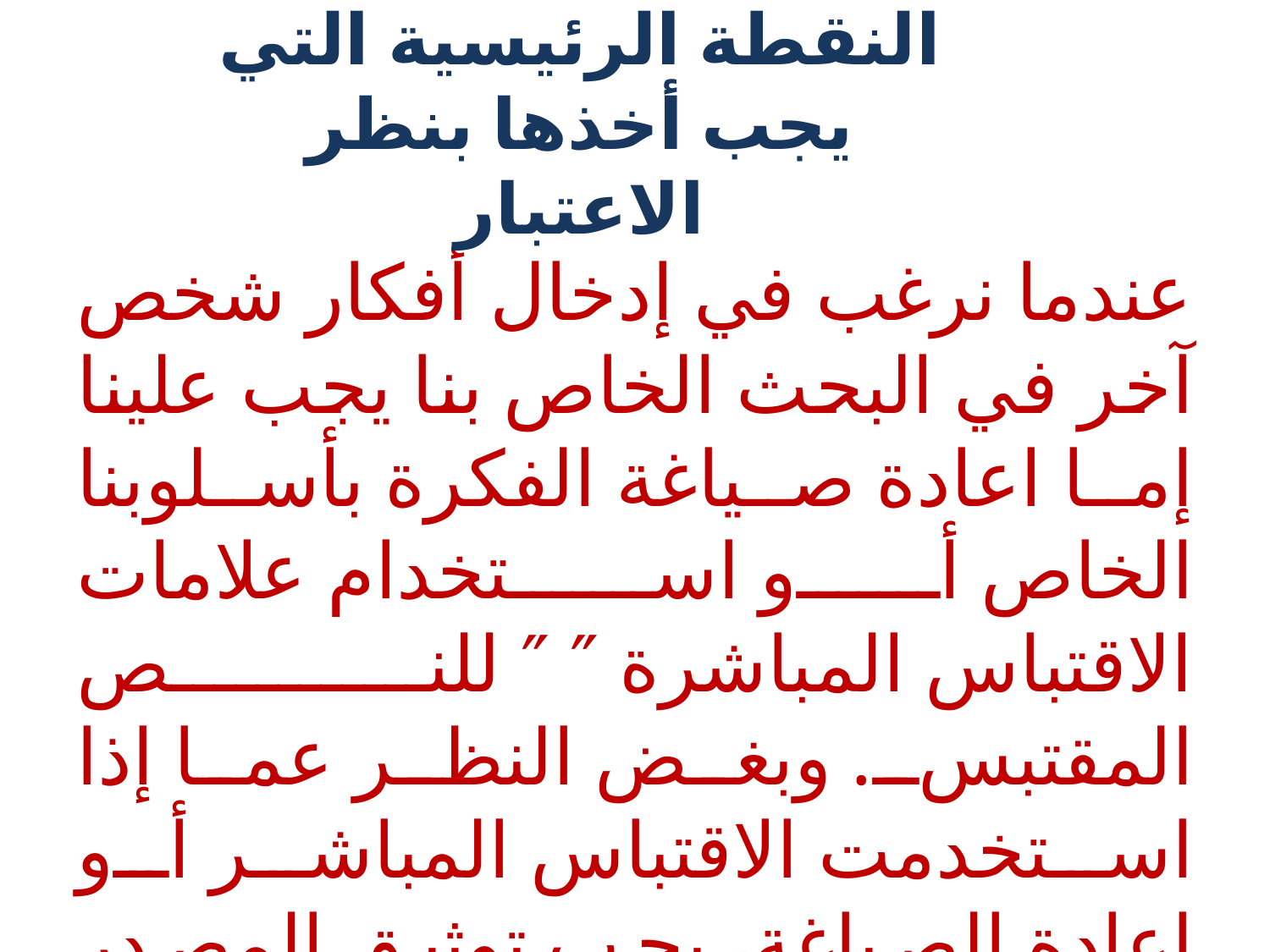

# النقطة الرئيسية التي يجب أخذها بنظر الاعتبار
عندما نرغب في إدخال أفكار شخص آخر في البحث الخاص بنا يجب علينا إما اعادة صياغة الفكرة بأسلوبنا الخاص أو استخدام علامات الاقتباس المباشرة ″ ″ للنص المقتبس. وبغض النظر عما إذا استخدمت الاقتباس المباشر أو إعادة الصياغة، يجب توثيق المصدر الأصلي الذي تم الاقتباس منه.